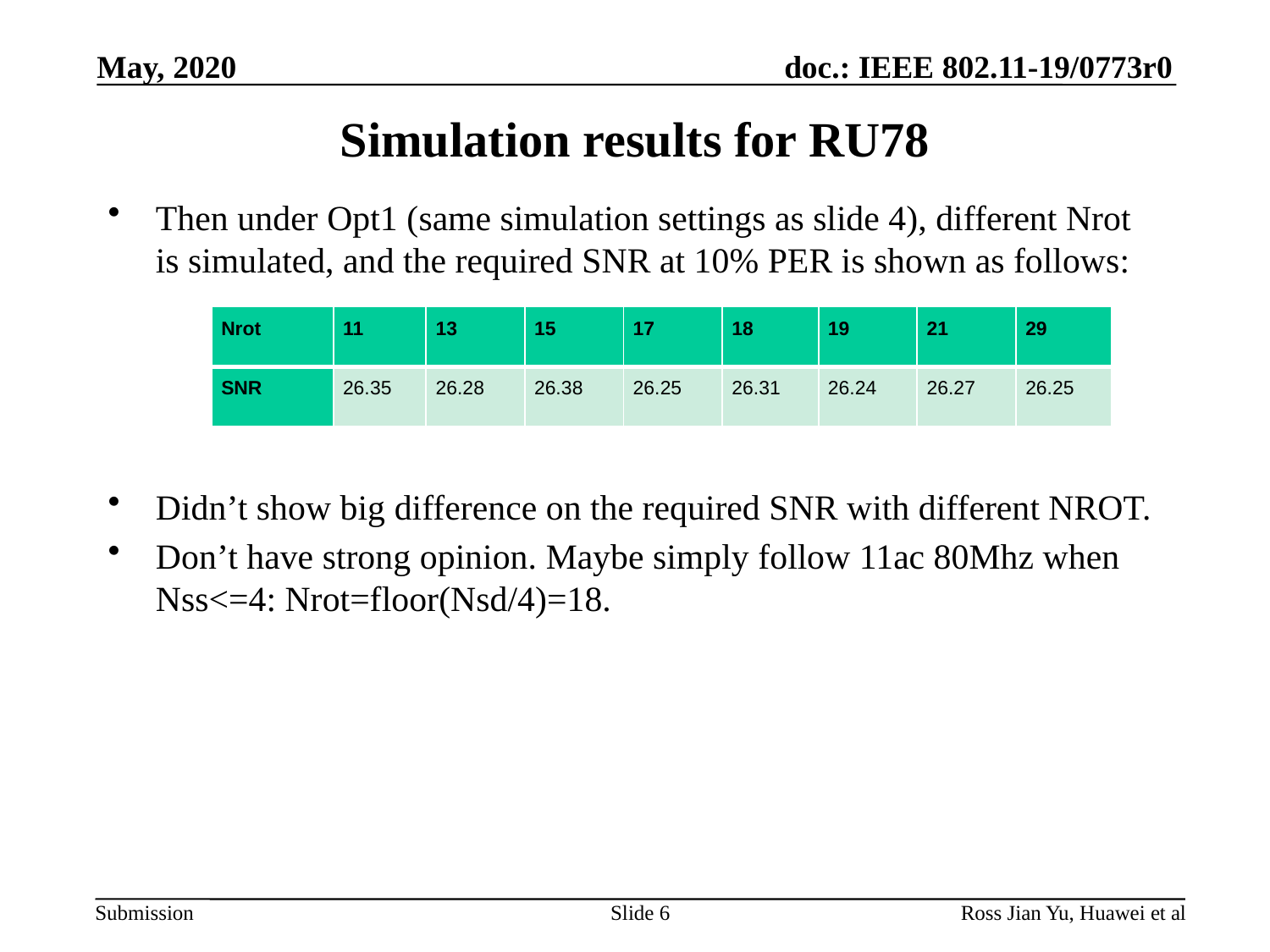

May, 2020
# Simulation results for RU78
Then under Opt1 (same simulation settings as slide 4), different Nrot is simulated, and the required SNR at 10% PER is shown as follows:

Didn’t show big difference on the required SNR with different NROT.
Don’t have strong opinion. Maybe simply follow 11ac 80Mhz when Nss<=4: Nrot=floor(Nsd/4)=18.

| Nrot | 11 | 13 | 15 | 17 | 18 | 19 | 21 | 29 |
| --- | --- | --- | --- | --- | --- | --- | --- | --- |
| SNR | 26.35 | 26.28 | 26.38 | 26.25 | 26.31 | 26.24 | 26.27 | 26.25 |
Slide 6
Ross Jian Yu, Huawei et al